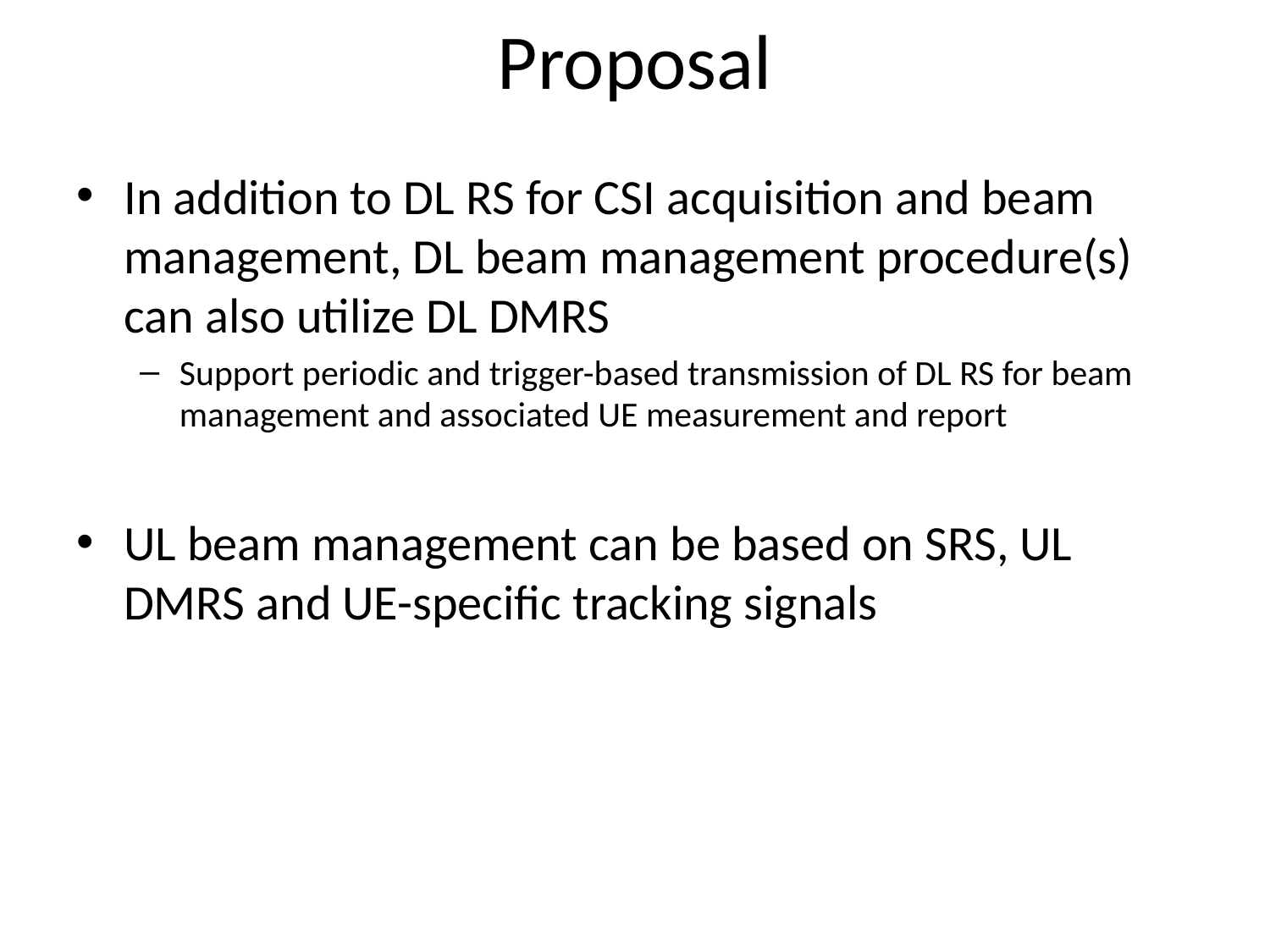

# Proposal
In addition to DL RS for CSI acquisition and beam management, DL beam management procedure(s) can also utilize DL DMRS
Support periodic and trigger-based transmission of DL RS for beam management and associated UE measurement and report

UL beam management can be based on SRS, UL DMRS and UE-specific tracking signals